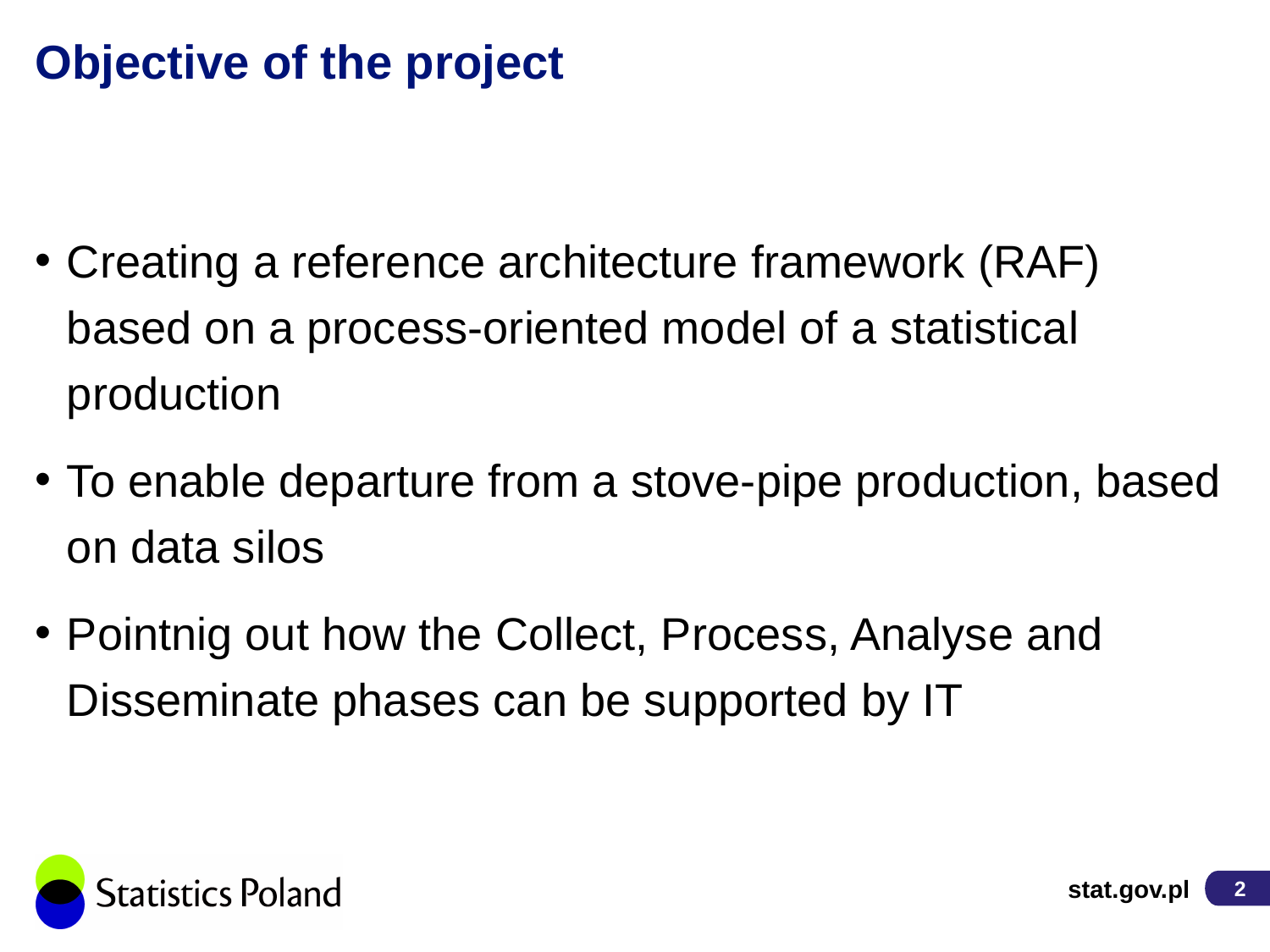

# Objective of the project
Creating a reference architecture framework (RAF) based on a process-oriented model of a statistical production
To enable departure from a stove-pipe production, based on data silos
Pointnig out how the Collect, Process, Analyse and Disseminate phases can be supported by IT